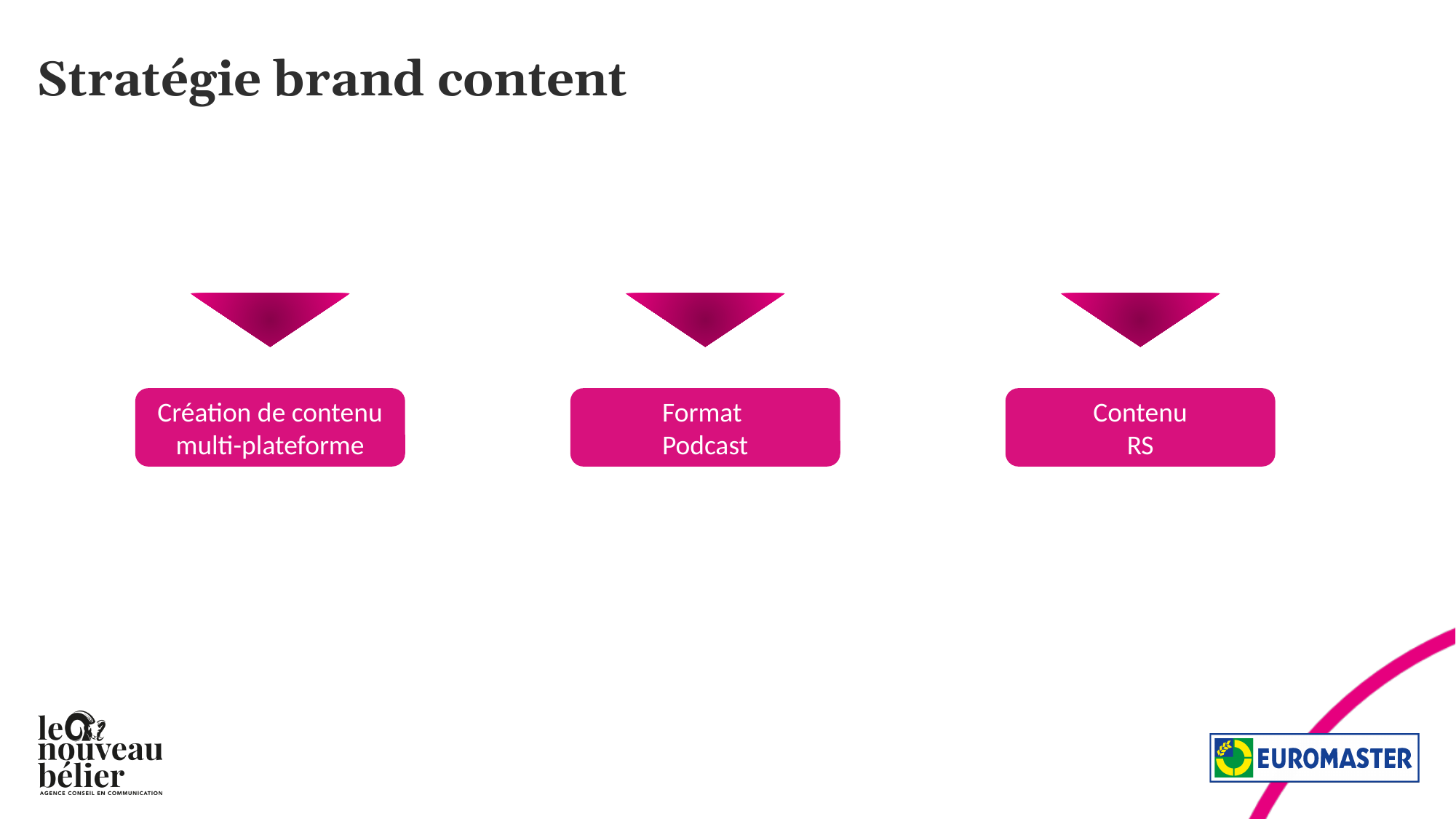

# Stratégie brand content

Création de contenu multi-plateforme
Format
Podcast
Contenu
RS